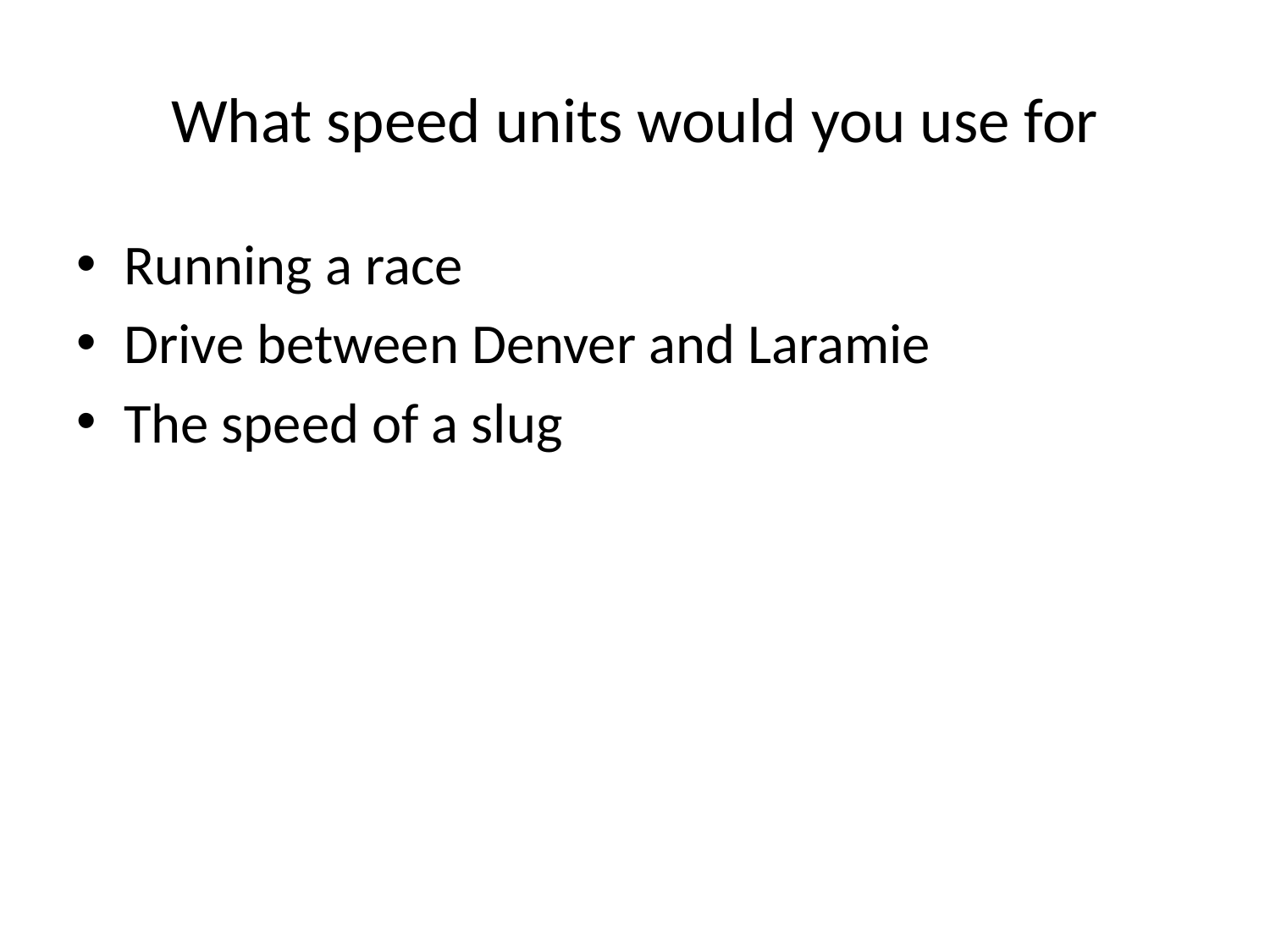

# What speed units would you use for
Running a race
Drive between Denver and Laramie
The speed of a slug